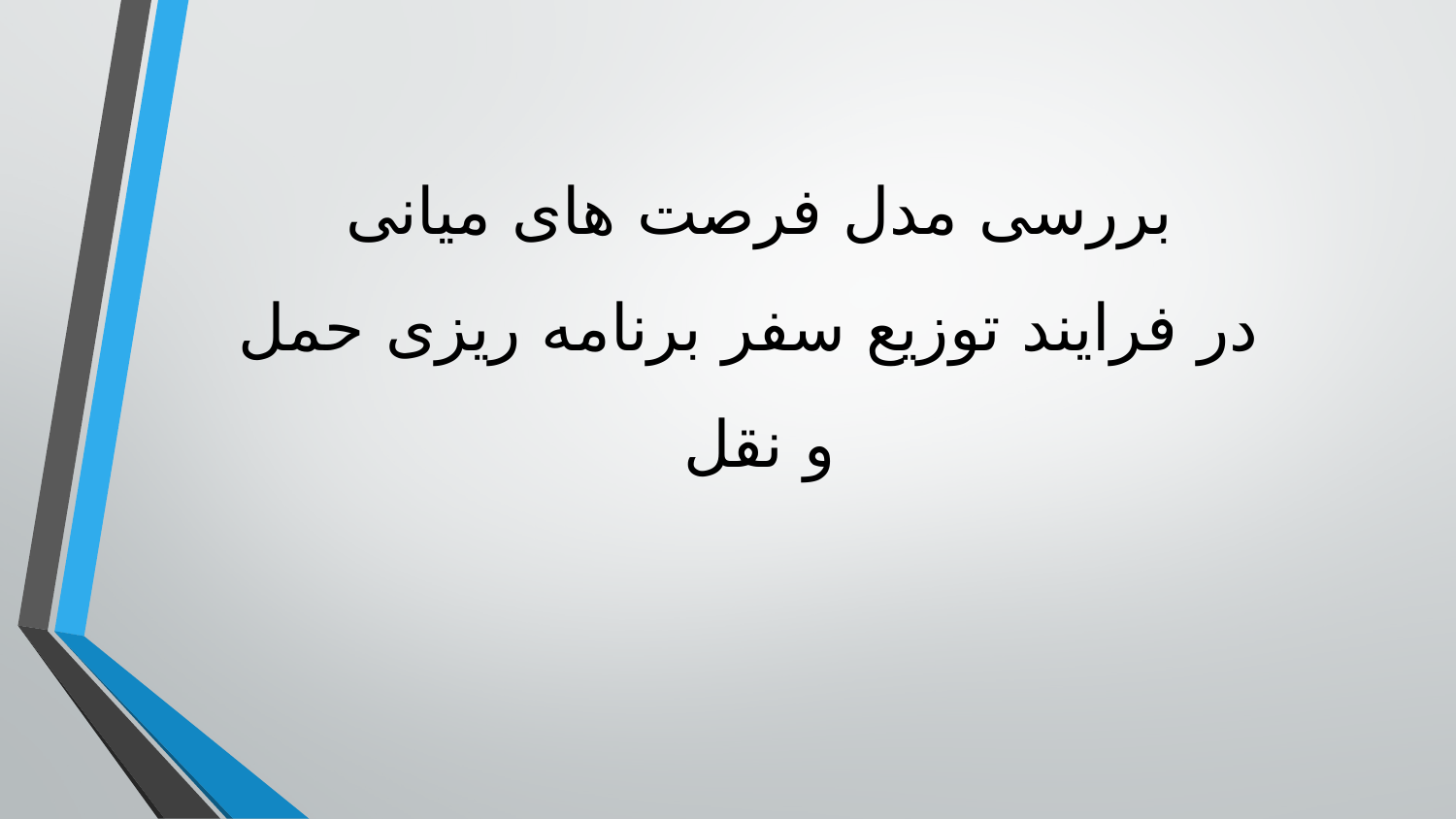

# بررسی مدل فرصت های میانی در فرایند توزیع سفر برنامه ریزی حمل و نقل